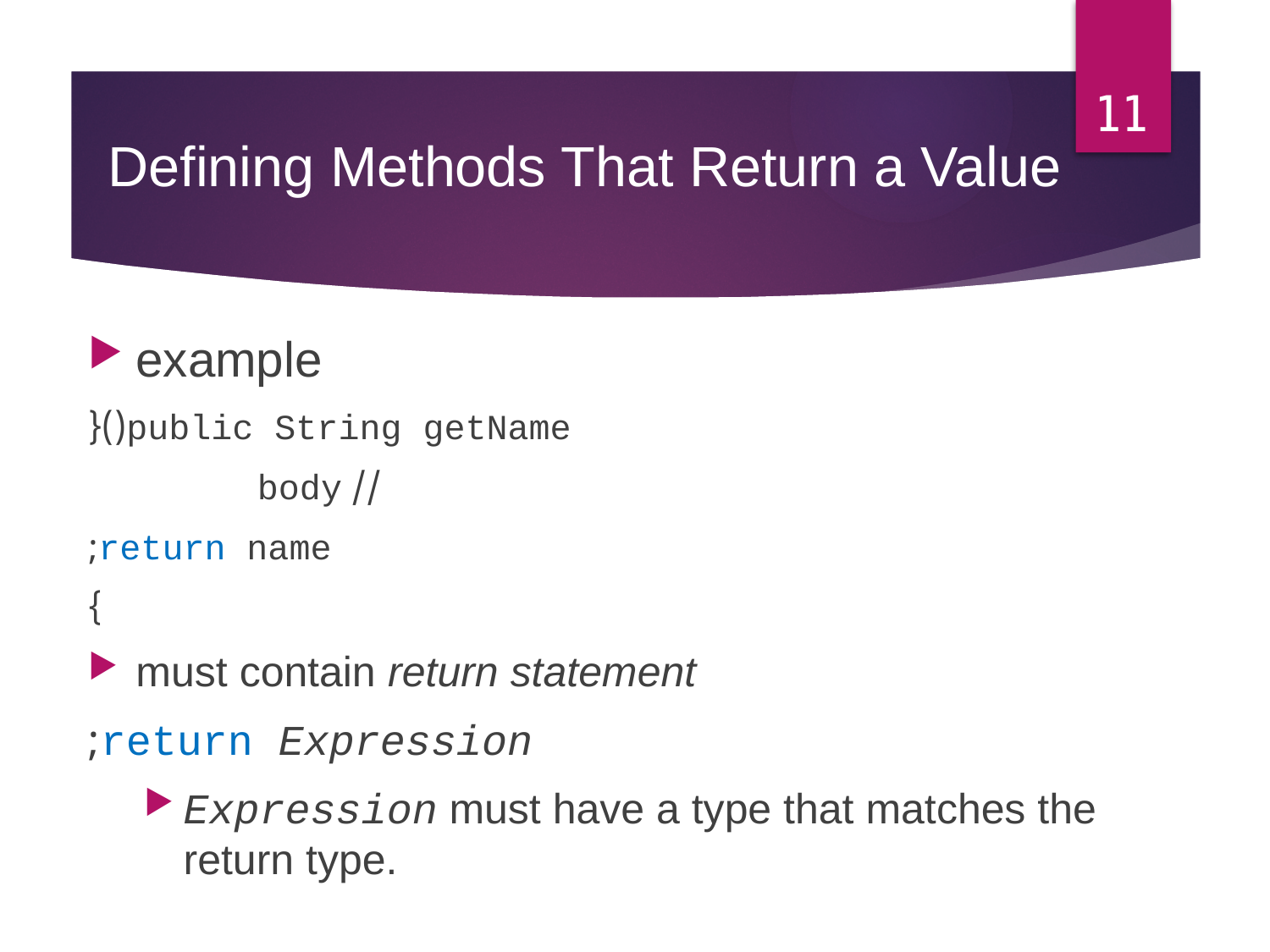

11
# Defining Methods That Return a Value
example
public String getName(){
// body
return name;
		}
must contain return statement
return Expression;
Expression must have a type that matches the return type.